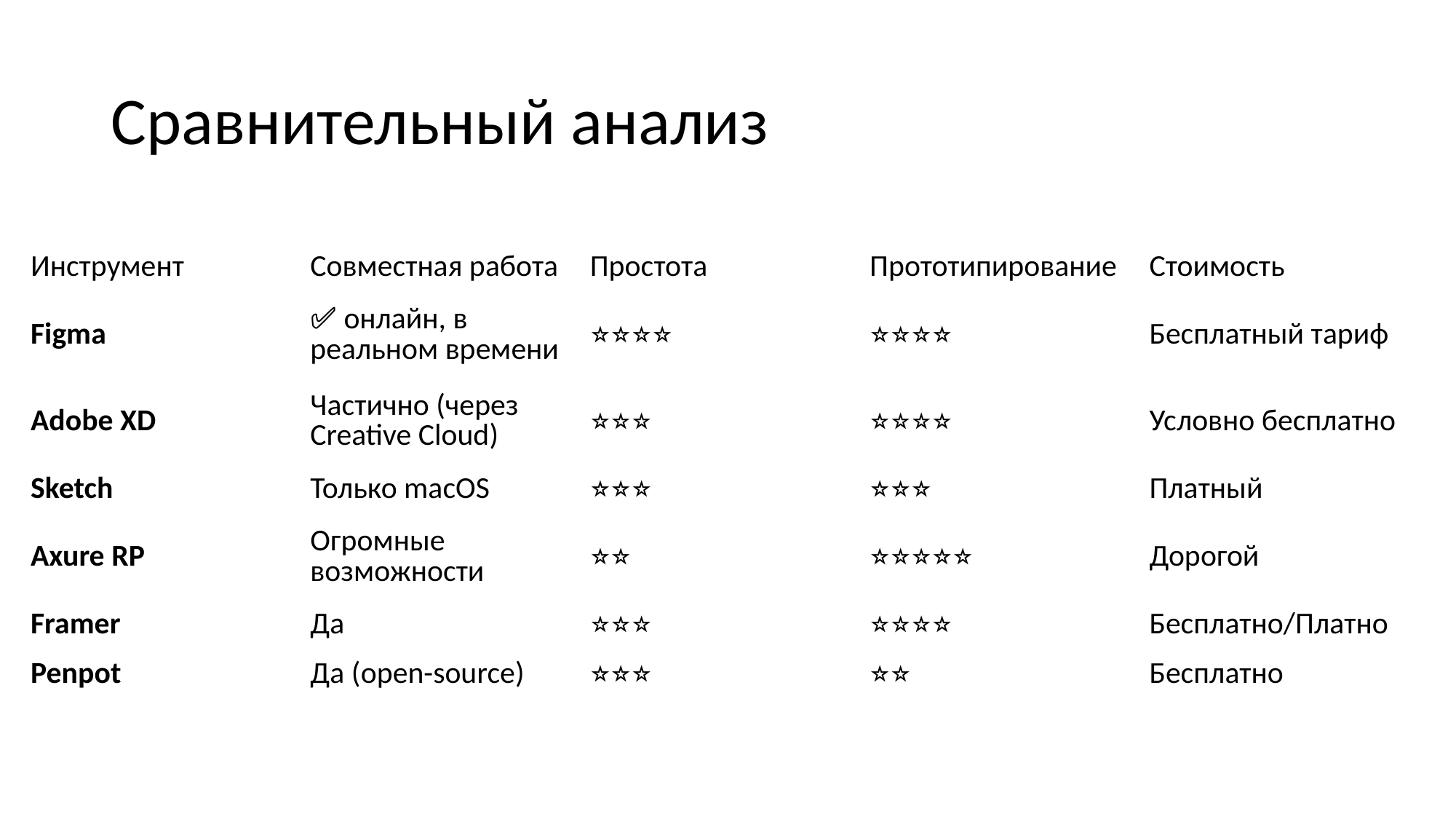

# Сравнительный анализ
| Инструмент | Совместная работа | Простота | Прототипирование | Стоимость |
| --- | --- | --- | --- | --- |
| Figma | ✅ онлайн, в реальном времени | ⭐⭐⭐⭐ | ⭐⭐⭐⭐ | Бесплатный тариф |
| Adobe XD | Частично (через Creative Cloud) | ⭐⭐⭐ | ⭐⭐⭐⭐ | Условно бесплатно |
| Sketch | Только macOS | ⭐⭐⭐ | ⭐⭐⭐ | Платный |
| Axure RP | Огромные возможности | ⭐⭐ | ⭐⭐⭐⭐⭐ | Дорогой |
| Framer | Да | ⭐⭐⭐ | ⭐⭐⭐⭐ | Бесплатно/Платно |
| Penpot | Да (open-source) | ⭐⭐⭐ | ⭐⭐ | Бесплатно |